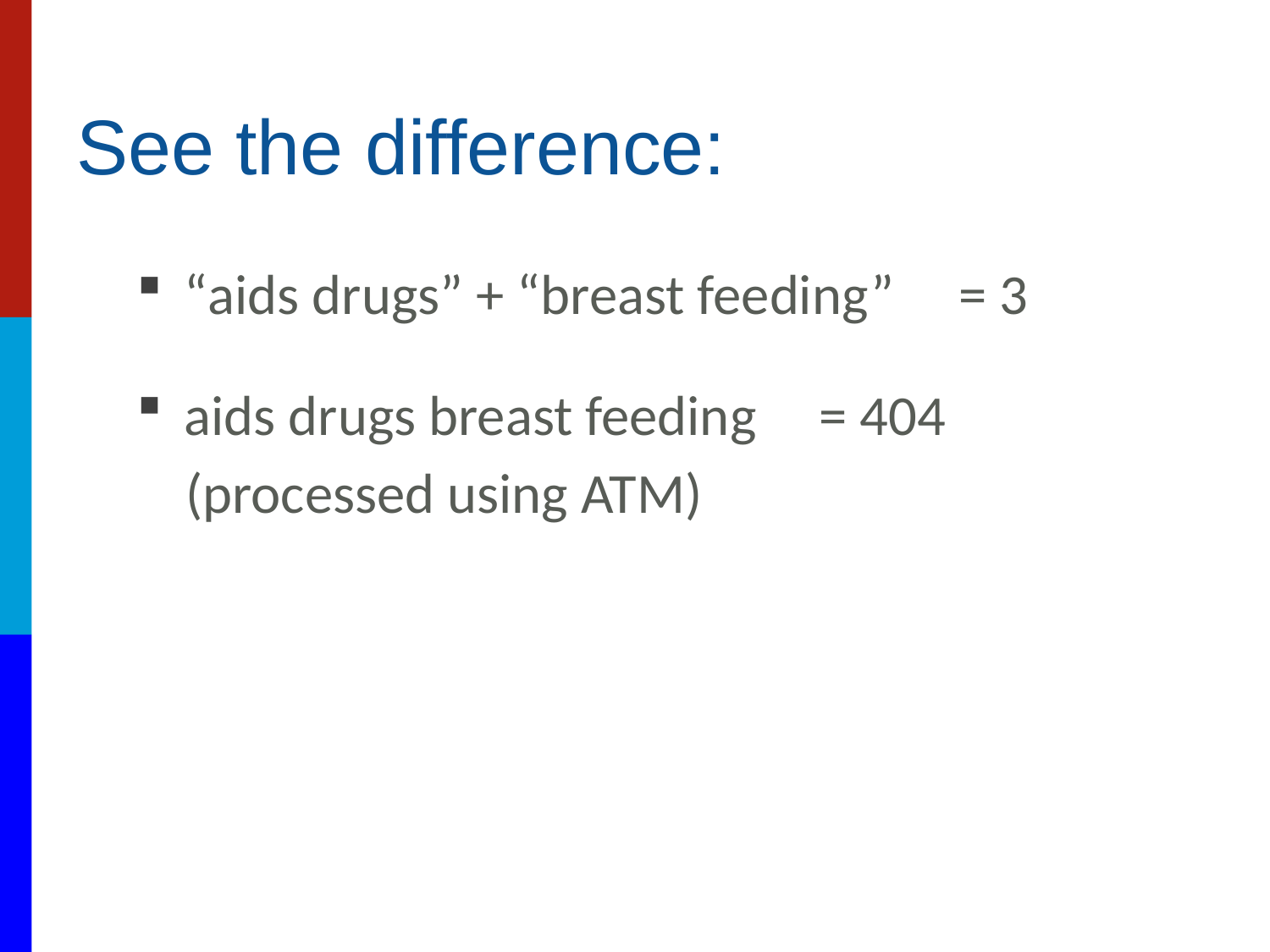

See the difference:
“aids drugs” + “breast feeding”	 = 3
aids drugs breast feeding	= 404
(processed using ATM)